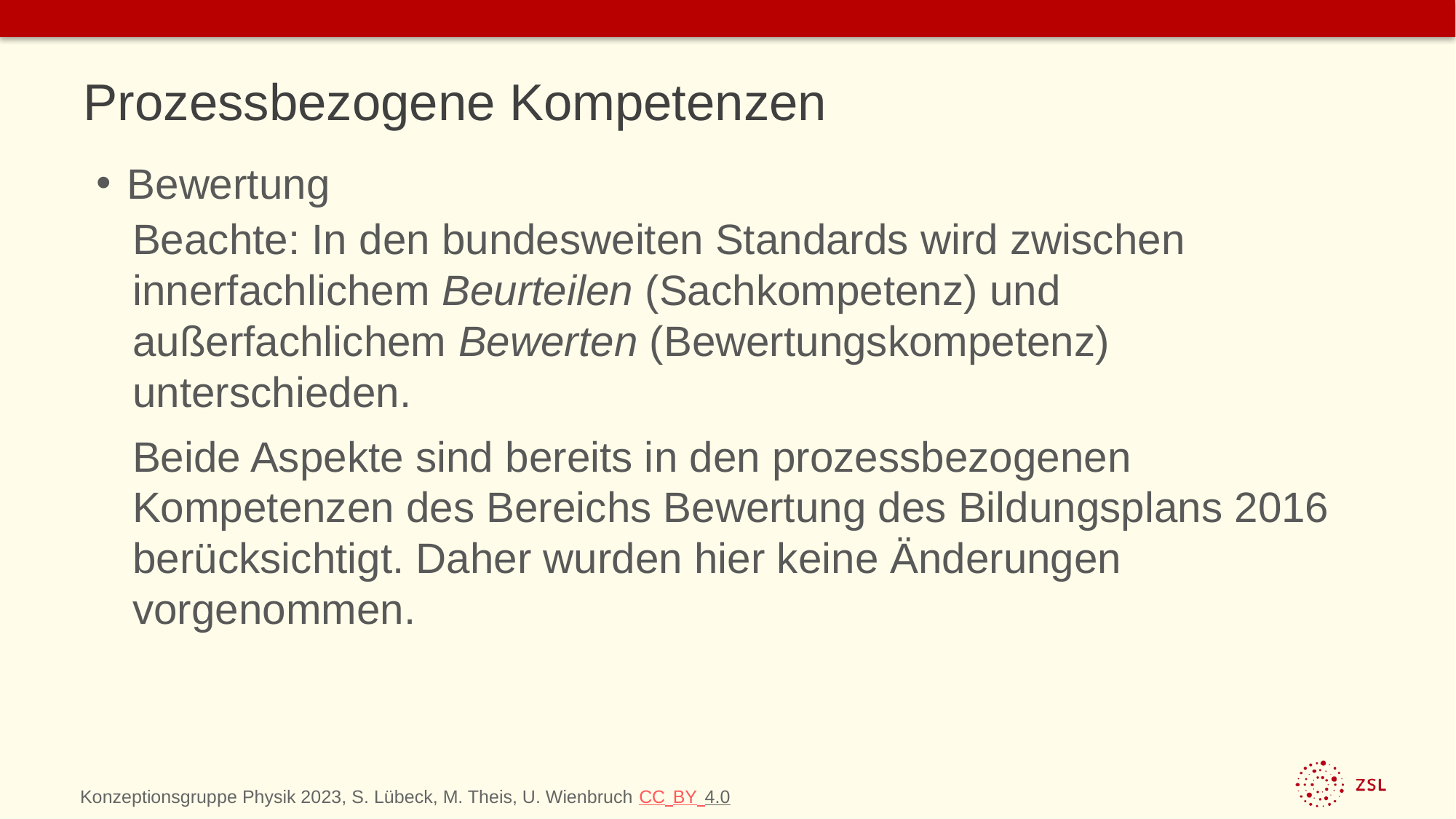

# Prozessbezogene Kompetenzen
Bewertung
Beachte: In den bundesweiten Standards wird zwischen innerfachlichem Beurteilen (Sachkompetenz) und außerfachlichem Bewerten (Bewertungskompetenz) unterschieden.
Beide Aspekte sind bereits in den prozessbezogenen Kompetenzen des Bereichs Bewertung des Bildungsplans 2016 berücksichtigt. Daher wurden hier keine Änderungen vorgenommen.